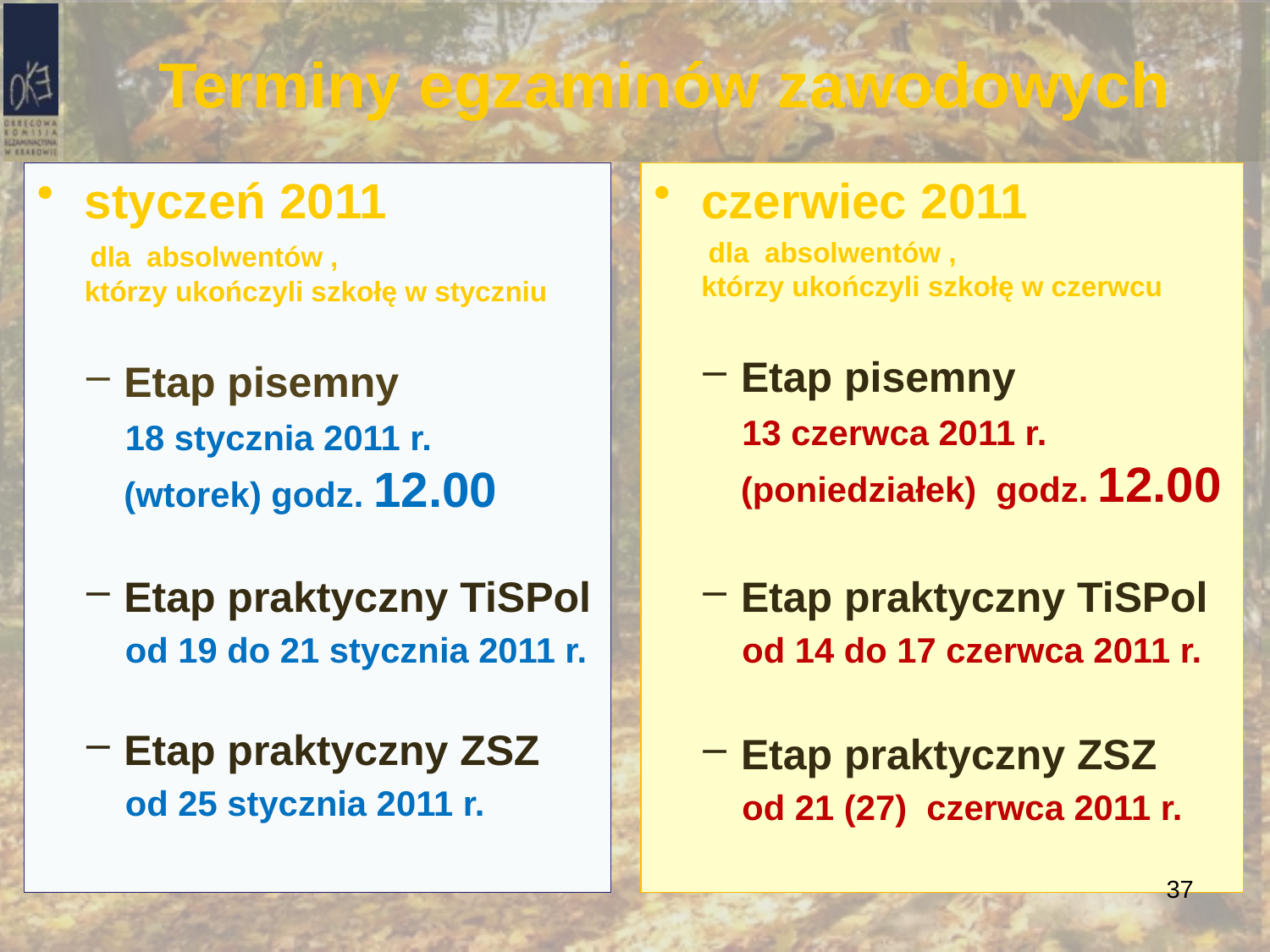

# Terminy egzaminów zawodowych
styczeń 2011
      dla  absolwentów ,
którzy ukończyli szkołę w styczniu

Etap pisemny
    18 stycznia 2011 r.
(wtorek) godz. 12.00

Etap praktyczny TiSPol
    od 19 do 21 stycznia 2011 r.

Etap praktyczny ZSZ
    od 25 stycznia 2011 r.
czerwiec 2011
       dla  absolwentów ,
którzy ukończyli szkołę w czerwcu

Etap pisemny
    13 czerwca 2011 r. (poniedziałek)  godz. 12.00

Etap praktyczny TiSPol
    od 14 do 17 czerwca 2011 r.

Etap praktyczny ZSZ
    od 21 (27)  czerwca 2011 r.
37